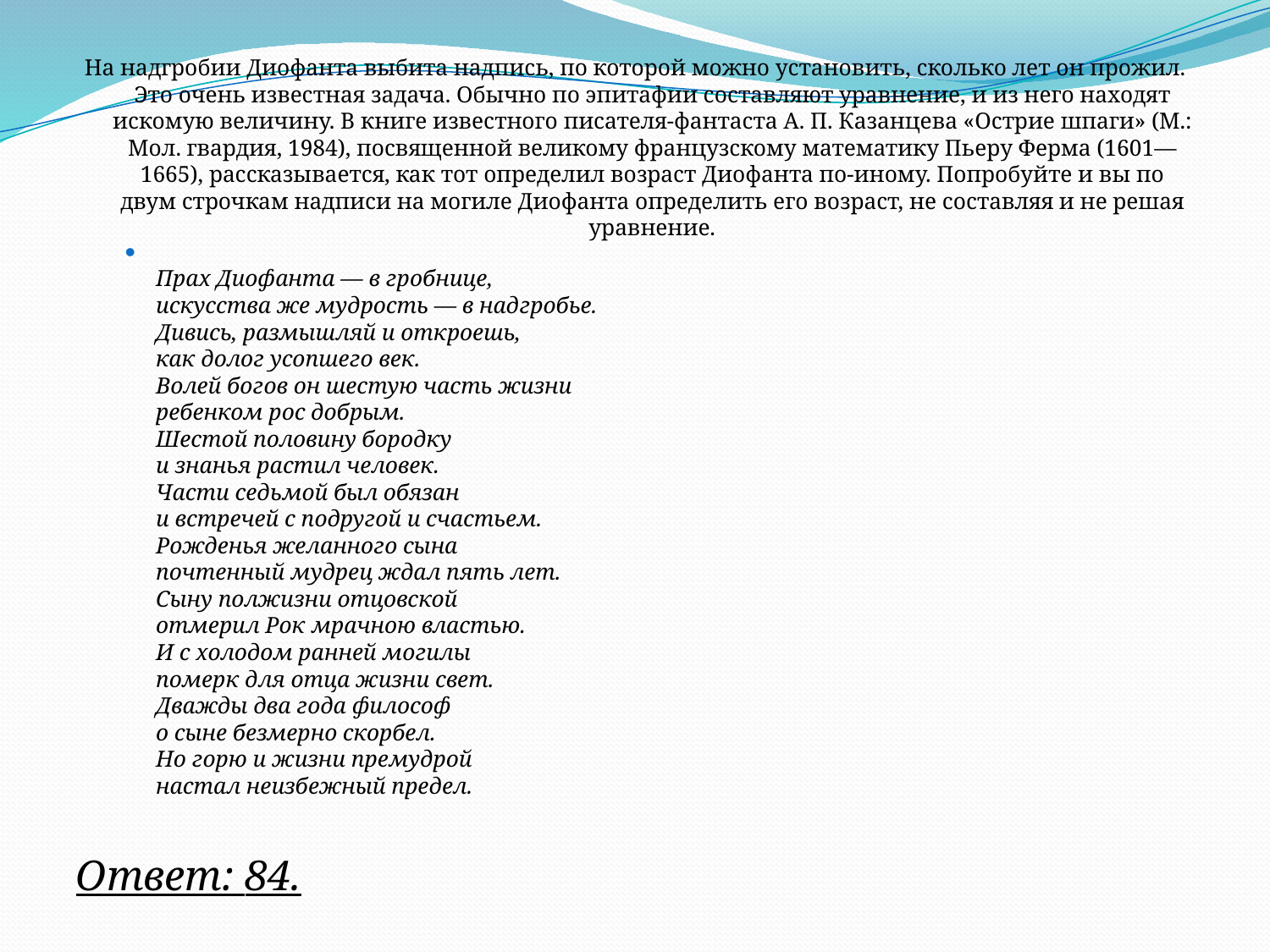

На надгробии Диофанта выбита надпись, по которой можно установить, сколько лет он прожил. Это очень известная задача. Обычно по эпитафии составляют уравнение, и из него находят искомую величину. В книге известного писателя-фантаста А. П. Казанцева «Острие шпаги» (М.: Мол. гвардия, 1984), посвященной великому французскому математику Пьеру Ферма (1601—1665), рассказывается, как тот определил возраст Диофанта по-иному. Попробуйте и вы по двум строчкам надписи на могиле Диофанта определить его возраст, не составляя и не решая уравнение.
Прах Диофанта — в гробнице,
искусства же мудрость — в надгробье.
Дивись, размышляй и откроешь,
как долог усопшего век.
Волей богов он шестую часть жизни
ребенком рос добрым.
Шестой половину бородку
и знанья растил человек.
Части седьмой был обязан
и встречей с подругой и счастьем.
Рожденья желанного сына
почтенный мудрец ждал пять лет.
Сыну полжизни отцовской
отмерил Рок мрачною властью.
И с холодом ранней могилы
померк для отца жизни свет.
Дважды два года философ
о сыне безмерно скорбел.
Но горю и жизни премудрой
настал неизбежный предел.

Ответ: 84.